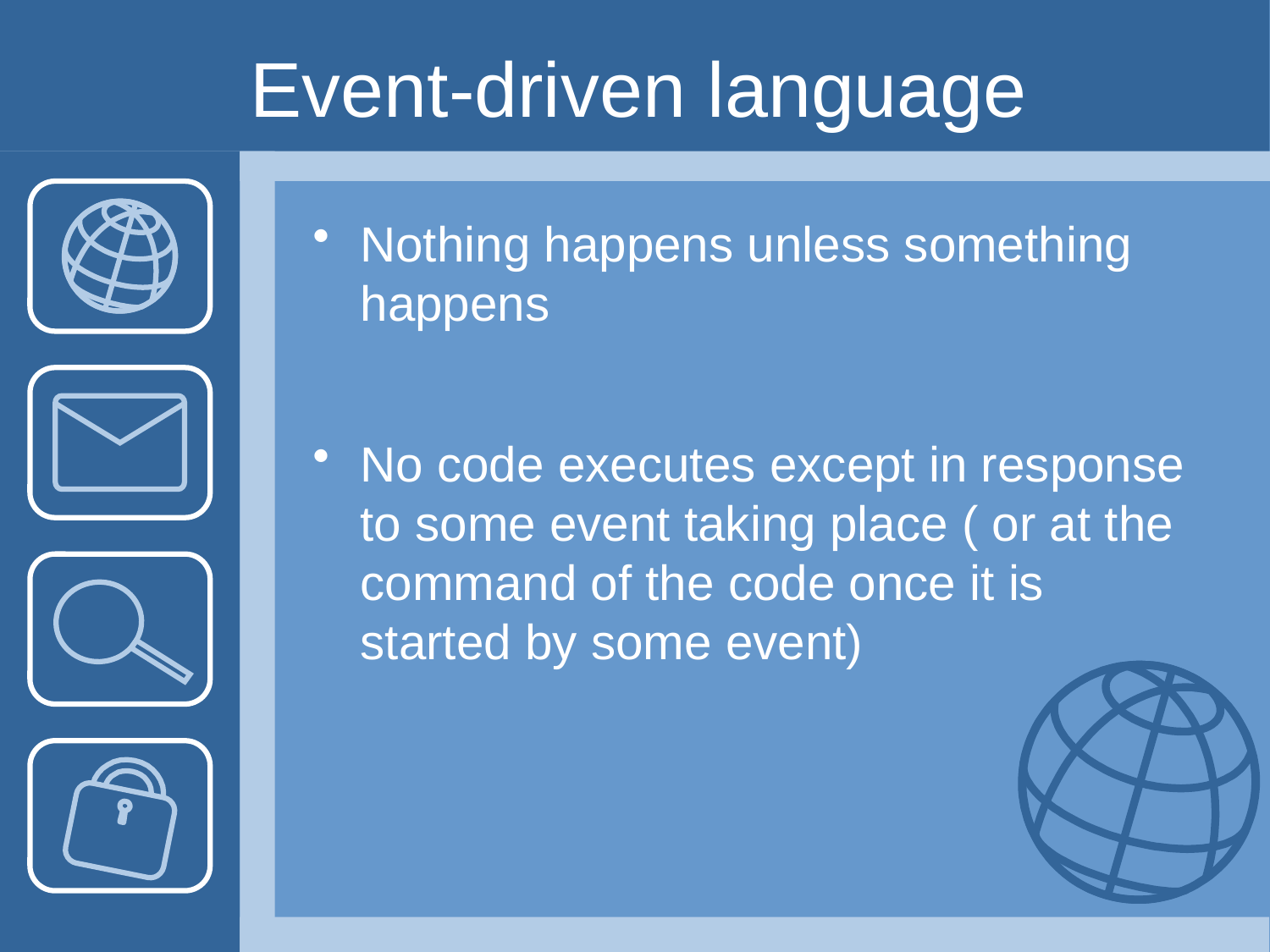

# Event-driven language
Nothing happens unless something happens

No code executes except in response to some event taking place ( or at the command of the code once it is started by some event)